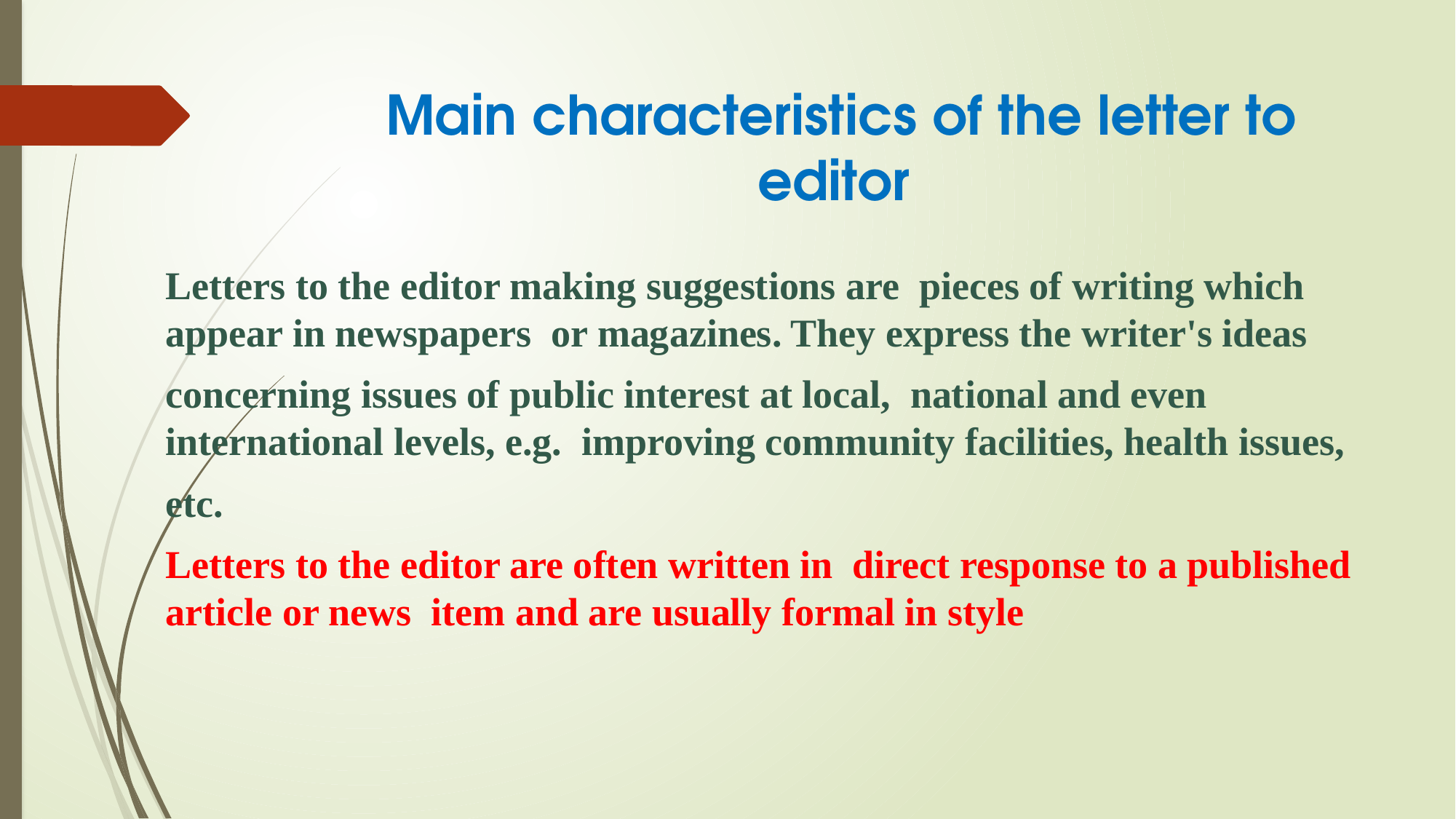

# Main characteristics of the letter to editor
Letters to the editor making suggestions are  pieces of writing which appear in newspapers  or magazines. They express the writer's ideas
concerning issues of public interest at local,  national and even international levels, e.g.  improving community facilities, health issues,
etc.
Letters to the editor are often written in  direct response to a published article or news  item and are usually formal in style